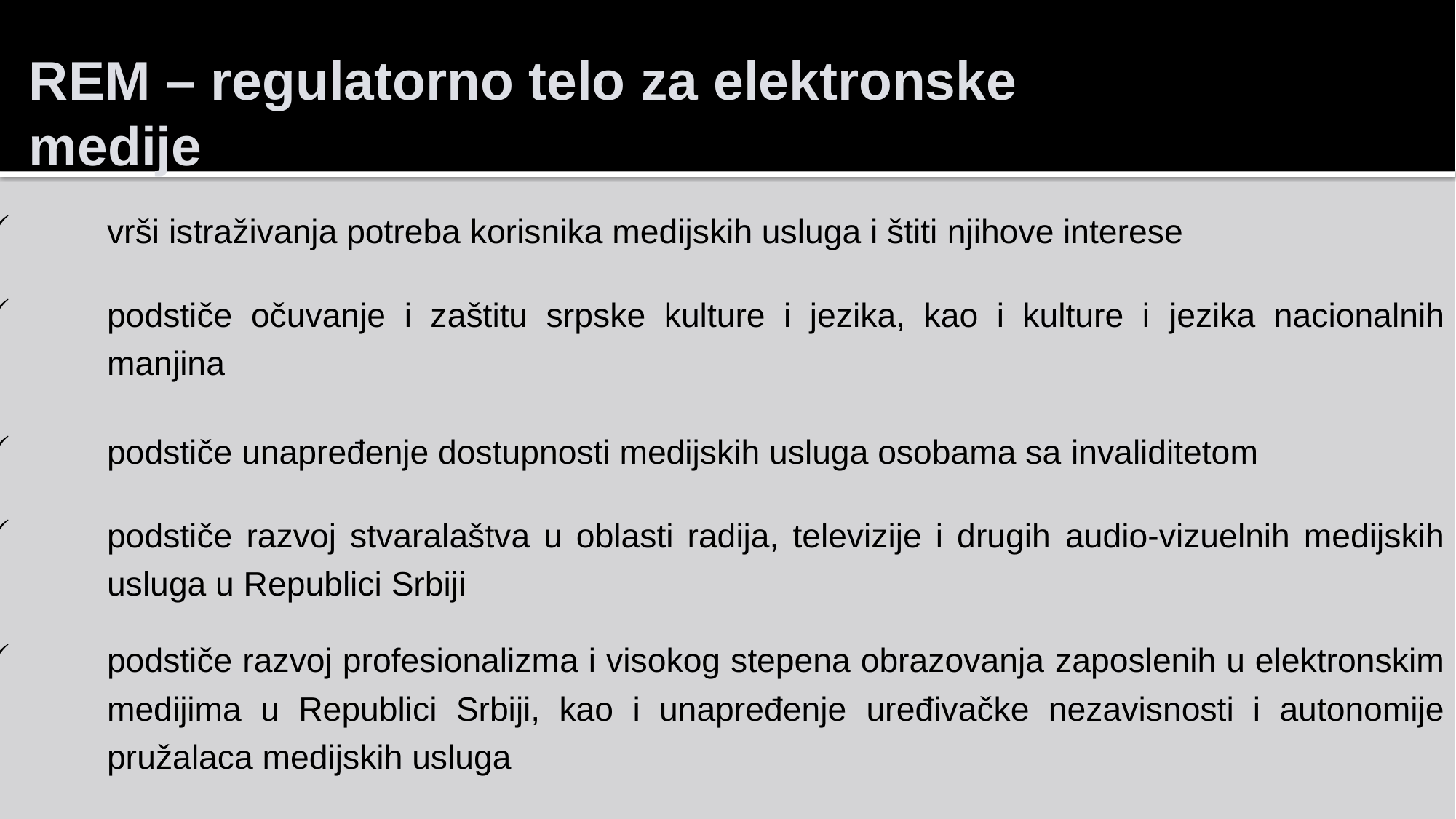

REM – regulatorno telo za elektronske medije

vrši istraživanja potreba korisnika medijskih usluga i štiti njihove interese

podstiče očuvanje i zaštitu srpske kulture i jezika, kao i kulture i jezika nacionalnih manjina

podstiče unapređenje dostupnosti medijskih usluga osobama sa invaliditetom

podstiče razvoj stvaralaštva u oblasti radija, televizije i drugih audio-vizuelnih medijskih usluga u Republici Srbiji

podstiče razvoj profesionalizma i visokog stepena obrazovanja zaposlenih u elektronskim medijima u Republici Srbiji, kao i unapređenje uređivačke nezavisnosti i autonomije pružalaca medijskih usluga